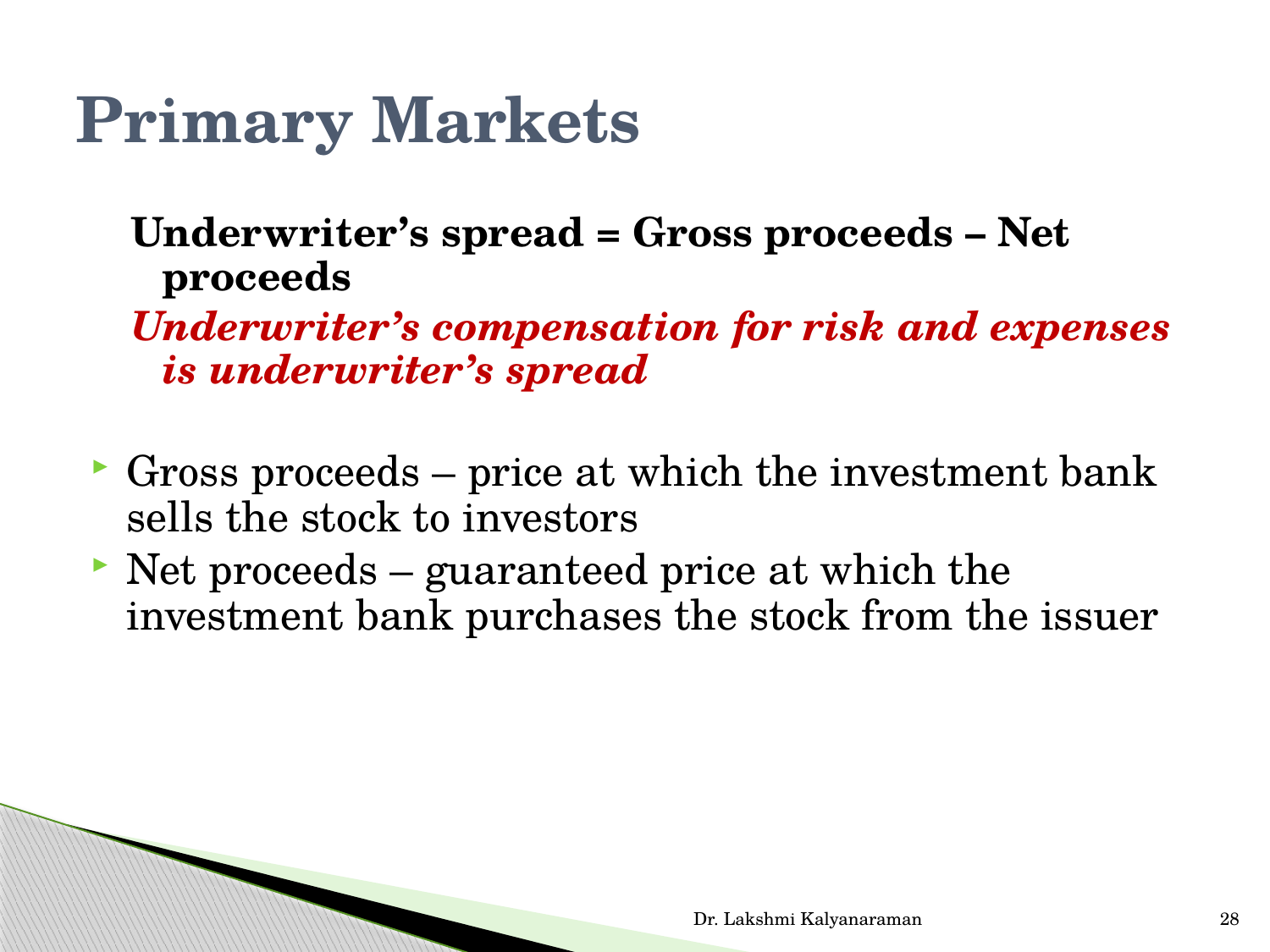

# Primary Markets
Underwriter’s spread = Gross proceeds – Net proceeds
Underwriter’s compensation for risk and expenses is underwriter’s spread

Gross proceeds – price at which the investment bank sells the stock to investors
Net proceeds – guaranteed price at which the investment bank purchases the stock from the issuer

Dr. Lakshmi Kalyanaraman
28